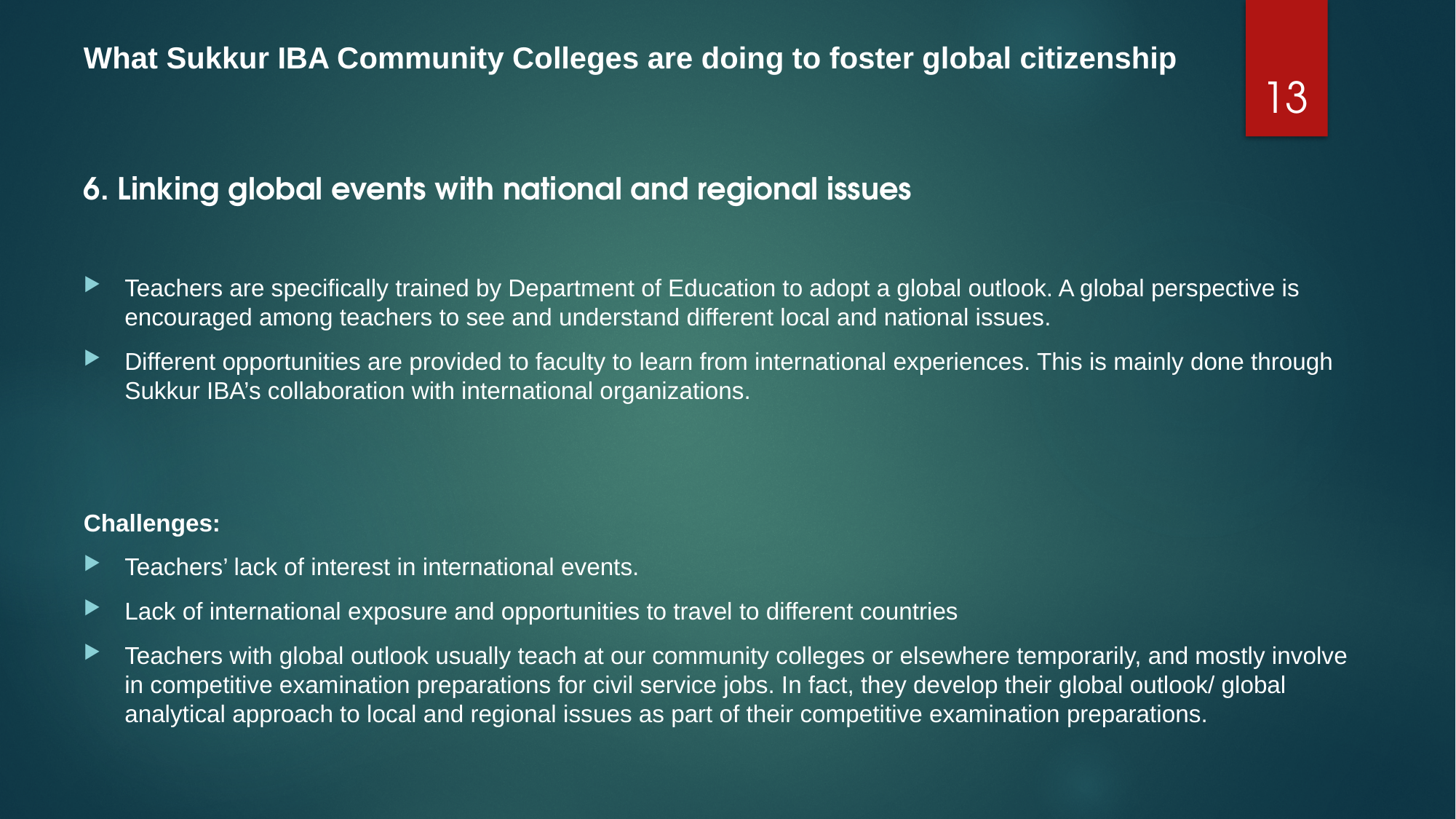

# What Sukkur IBA Community Colleges are doing to foster global citizenship
13
6. Linking global events with national and regional issues

Teachers are specifically trained by Department of Education to adopt a global outlook. A global perspective is encouraged among teachers to see and understand different local and national issues.
Different opportunities are provided to faculty to learn from international experiences. This is mainly done through Sukkur IBA’s collaboration with international organizations.

Challenges:
Teachers’ lack of interest in international events.
Lack of international exposure and opportunities to travel to different countries
Teachers with global outlook usually teach at our community colleges or elsewhere temporarily, and mostly involve in competitive examination preparations for civil service jobs. In fact, they develop their global outlook/ global analytical approach to local and regional issues as part of their competitive examination preparations.